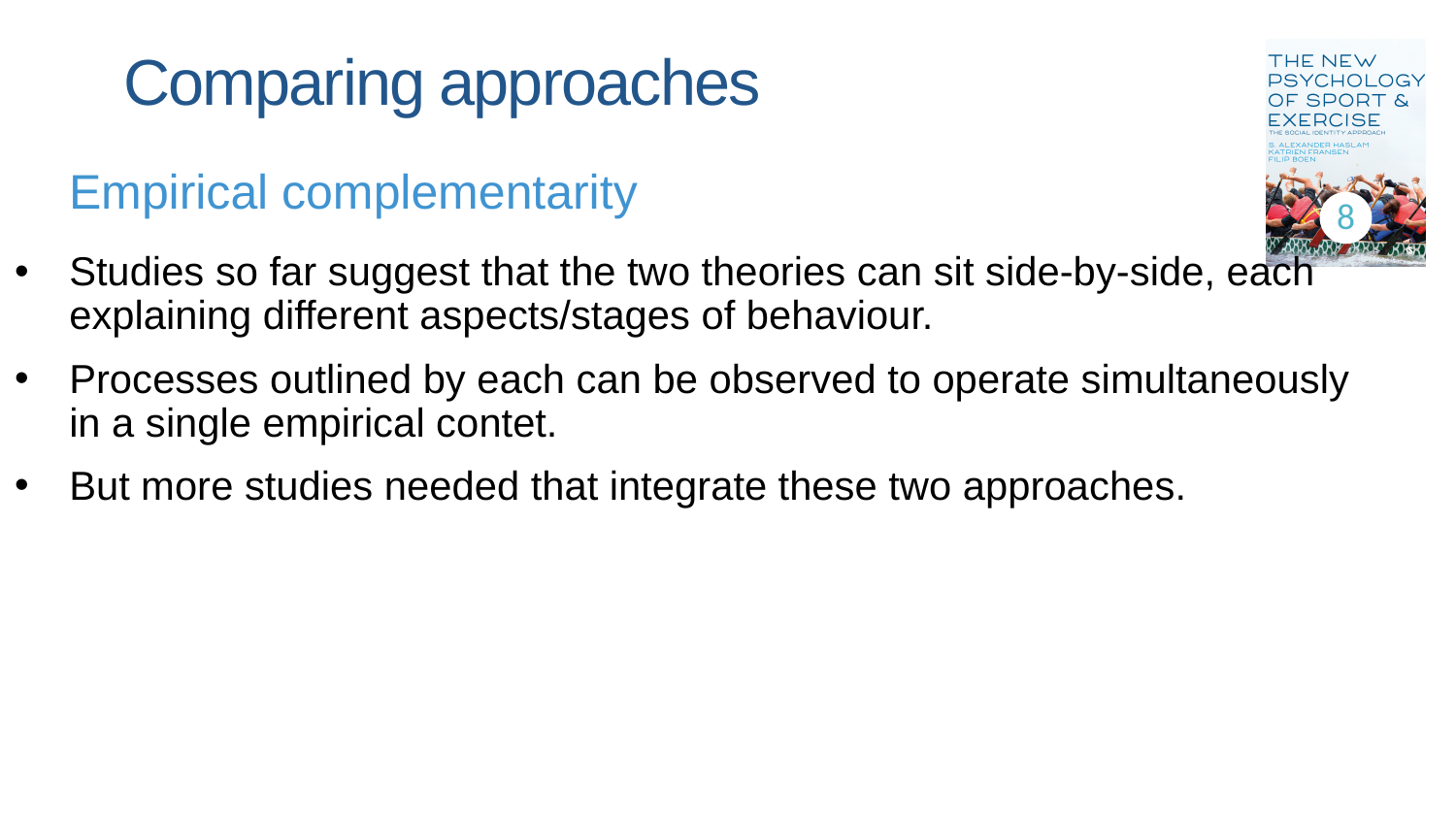

# Comparing approaches
8
Empirical complementarity
Studies so far suggest that the two theories can sit side-by-side, each explaining different aspects/stages of behaviour.
Processes outlined by each can be observed to operate simultaneously in a single empirical contet.
But more studies needed that integrate these two approaches.